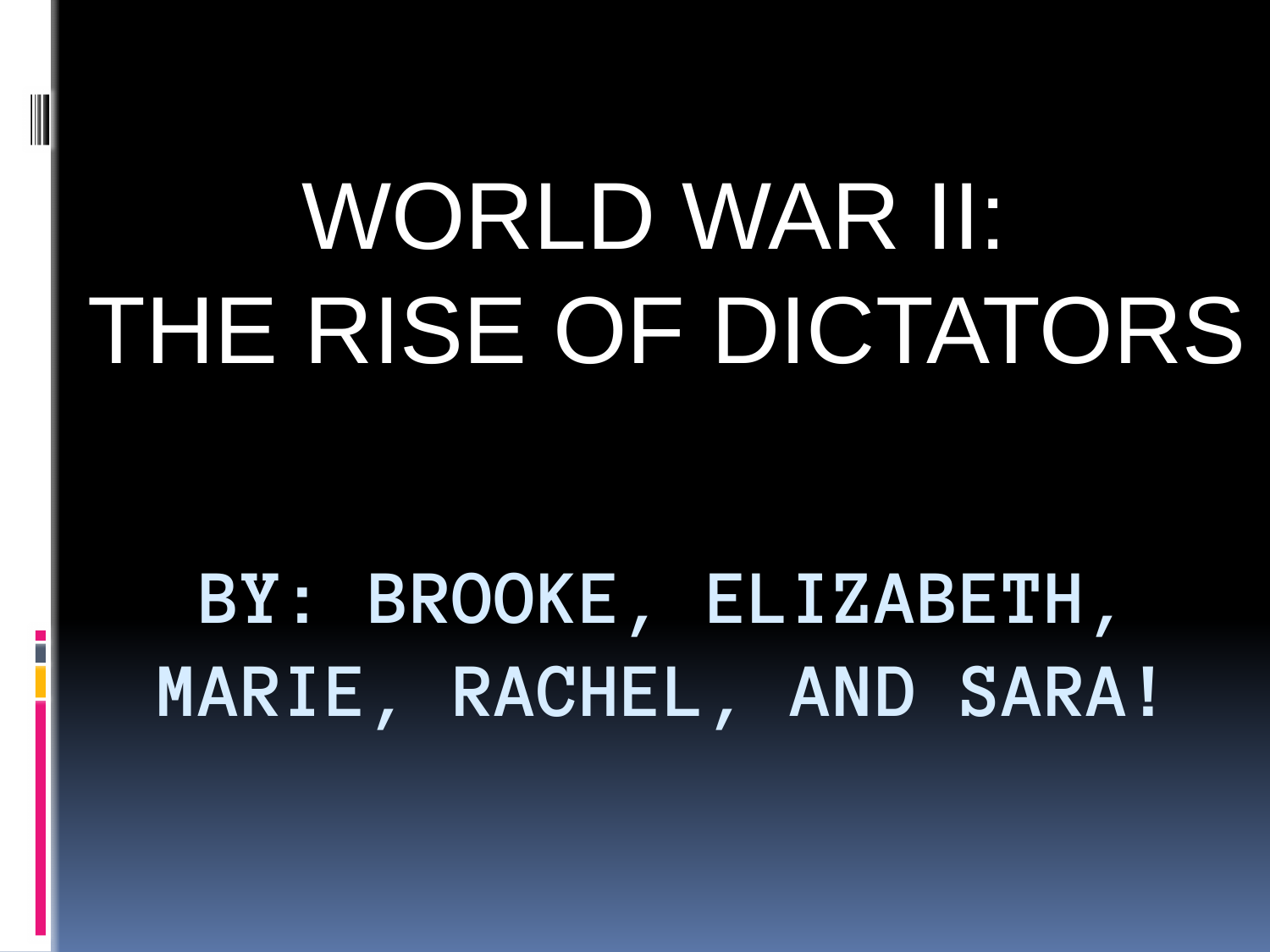

WORLD WAR II:
THE RISE OF DICTATORS
# By: Brooke, Elizabeth, Marie, Rachel, and Sara!